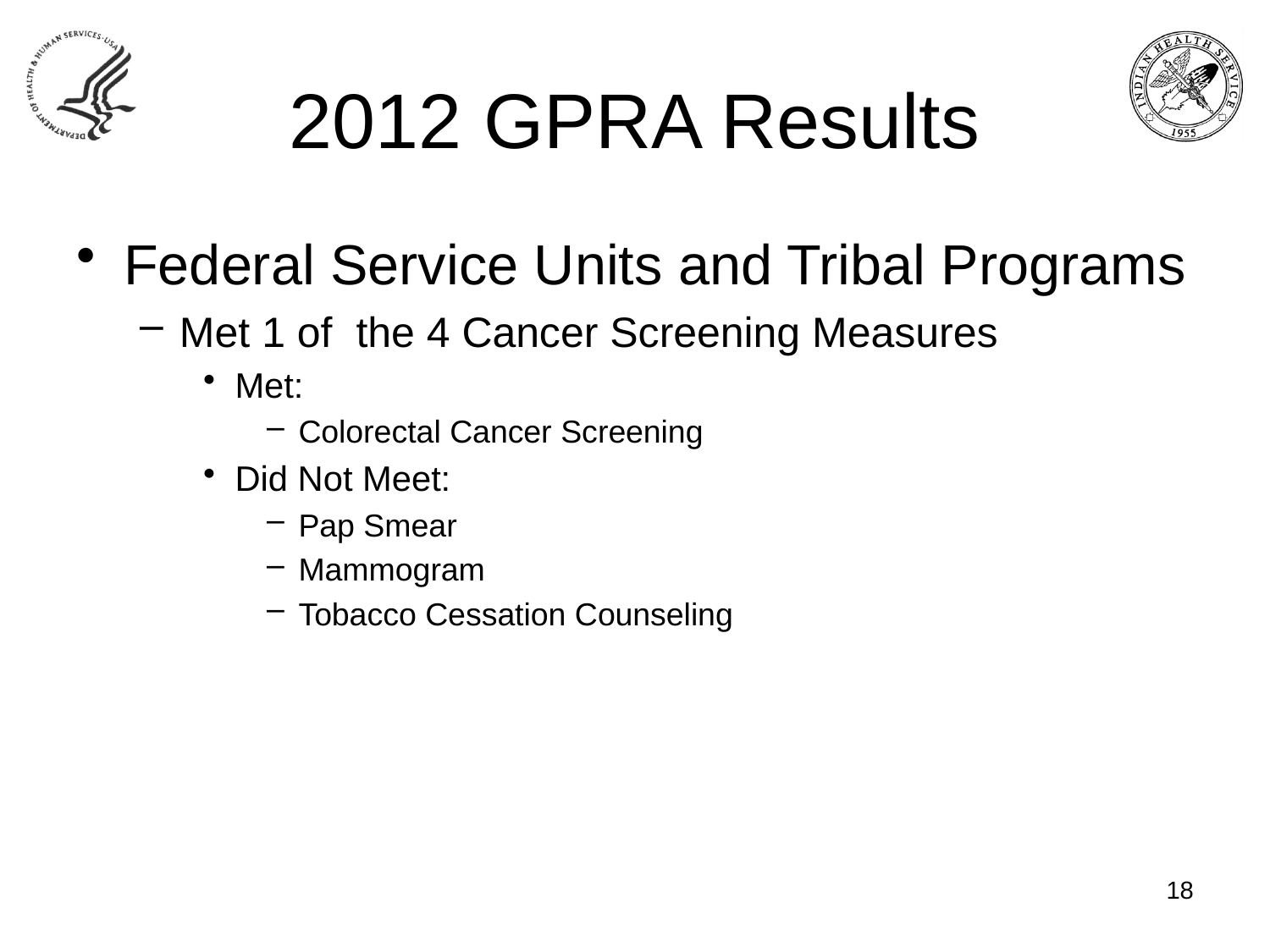

# 2012 GPRA Results
Federal Service Units and Tribal Programs
Met 1 of  the 4 Cancer Screening Measures
Met:
Colorectal Cancer Screening
Did Not Meet:
Pap Smear
Mammogram
Tobacco Cessation Counseling
18